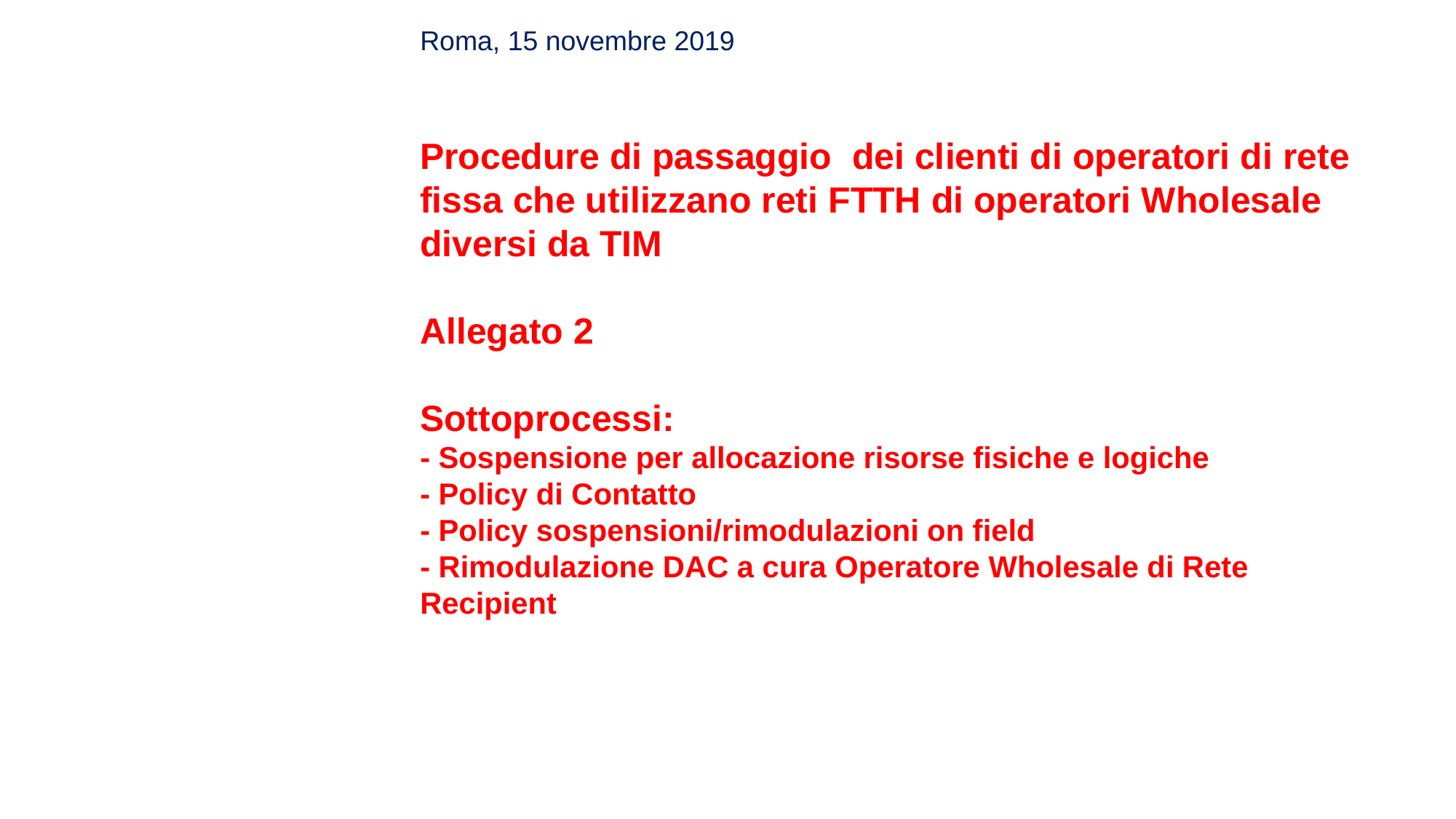

# Roma, 15 novembre 2019 Procedure di passaggio  dei clienti di operatori di rete fissa che utilizzano reti FTTH di operatori Wholesale diversi da TIM Allegato 2 Sottoprocessi: - Sospensione per allocazione risorse fisiche e logiche - Policy di Contatto - Policy sospensioni/rimodulazioni on field - Rimodulazione DAC a cura Operatore Wholesale di Rete Recipient